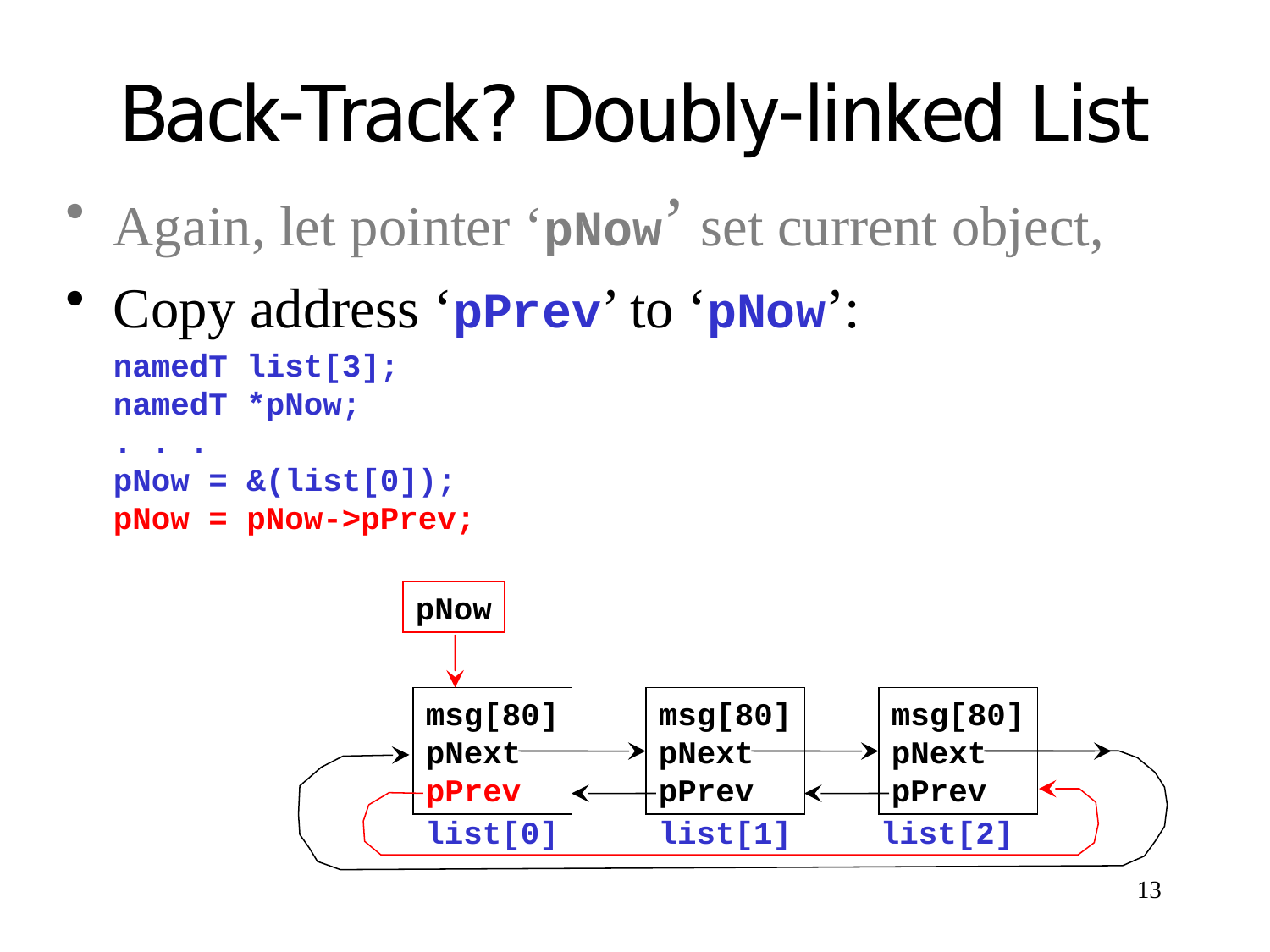

# Back-Track? Doubly-linked List
Again, let pointer ‘pNow’ set current object,
Copy address ‘pPrev’ to ‘pNow’:
	namedT list[3];
namedT *pNow;
. . .
pNow = &(list[0]);
pNow = pNow->pPrev;
pNow

msg[80]
pNext
pPrev
msg[80]
pNext
pPrev
msg[80]
pNext
pPrev

list[0]
list[1]
list[2]
13